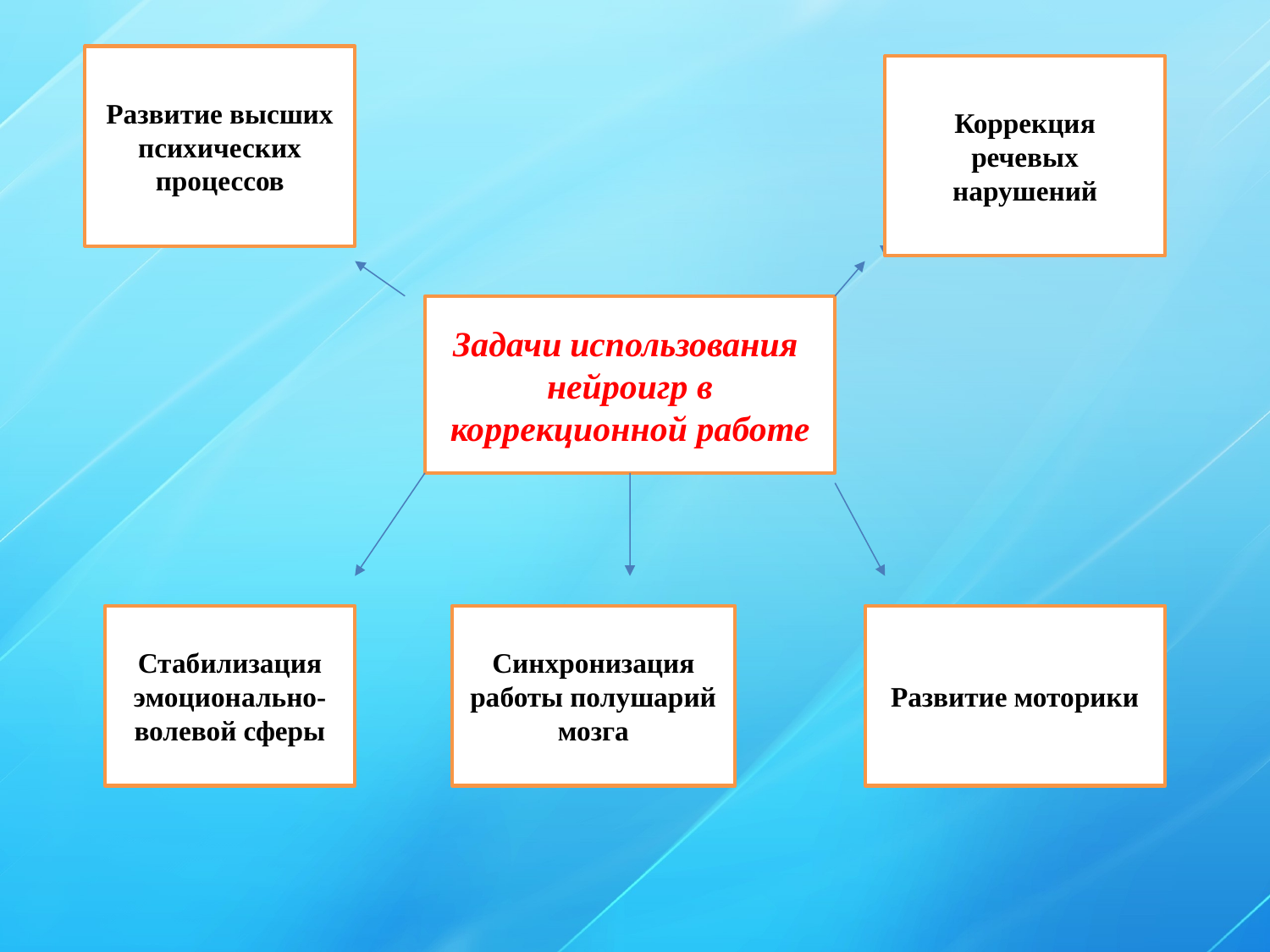

Развитие высших психических процессов
Коррекция речевых нарушений
Задачи использования  нейроигр в коррекционной работе
Стабилизация эмоционально-волевой сферы
Синхронизация работы полушарий мозга
Развитие моторики